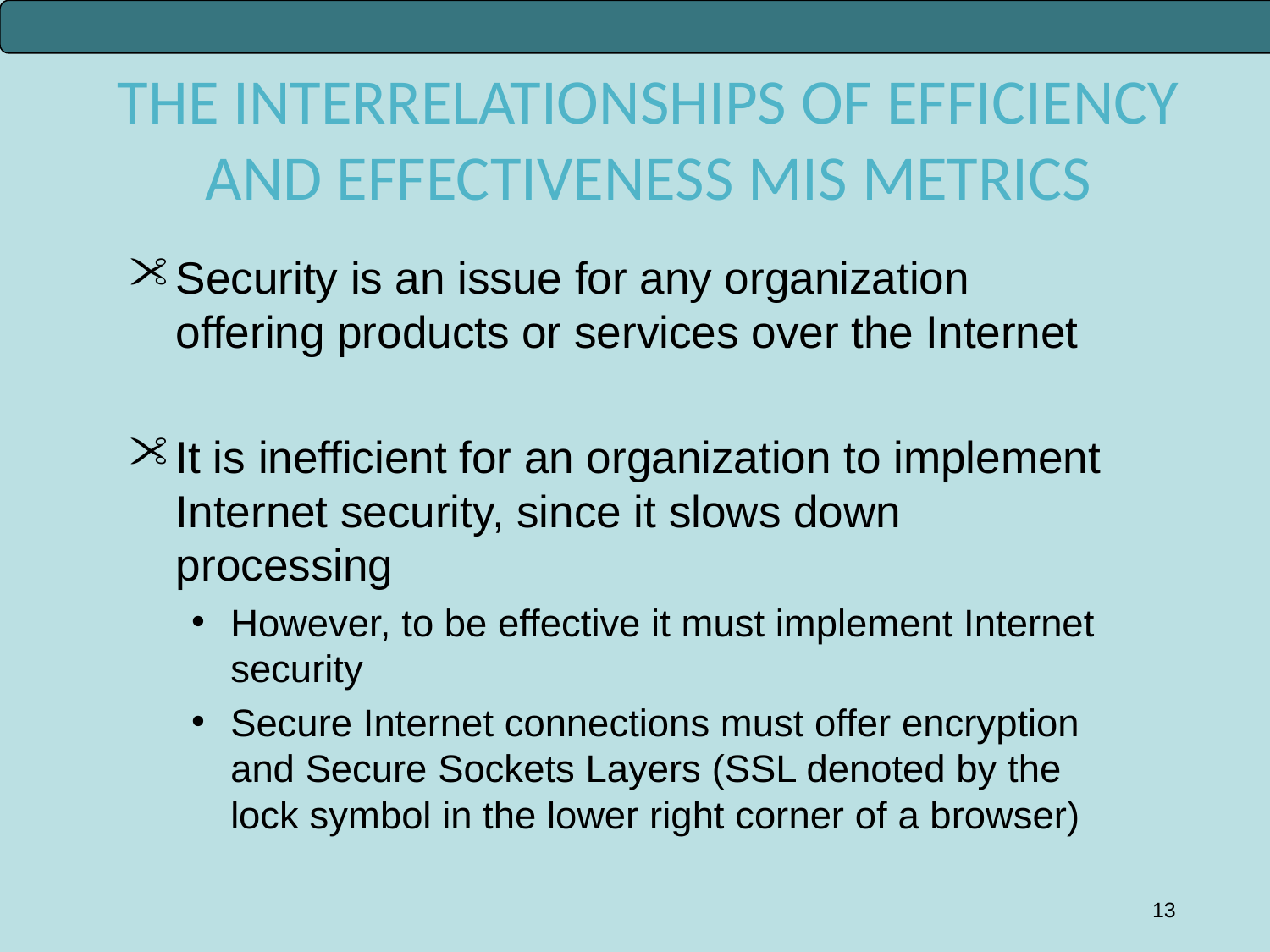

# THE INTERRELATIONSHIPS OF EFFICIENCY AND EFFECTIVENESS MIS METRICS
Security is an issue for any organization offering products or services over the Internet

It is inefficient for an organization to implement Internet security, since it slows down processing
However, to be effective it must implement Internet security
Secure Internet connections must offer encryption and Secure Sockets Layers (SSL denoted by the lock symbol in the lower right corner of a browser)